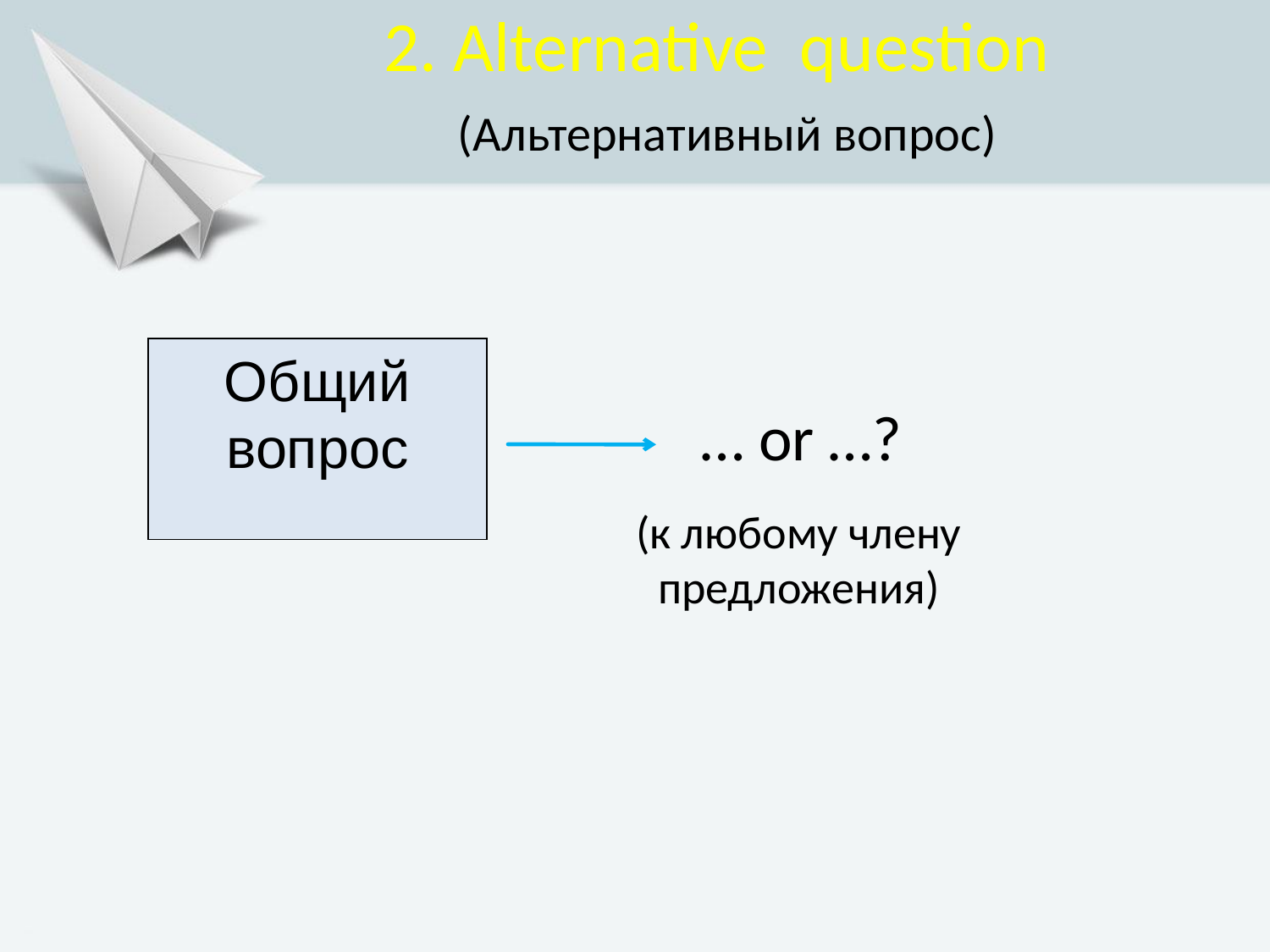

2. Alternative  question
 (Альтернативный вопрос)
Общий вопрос
… or …?
(к любому члену предложения)